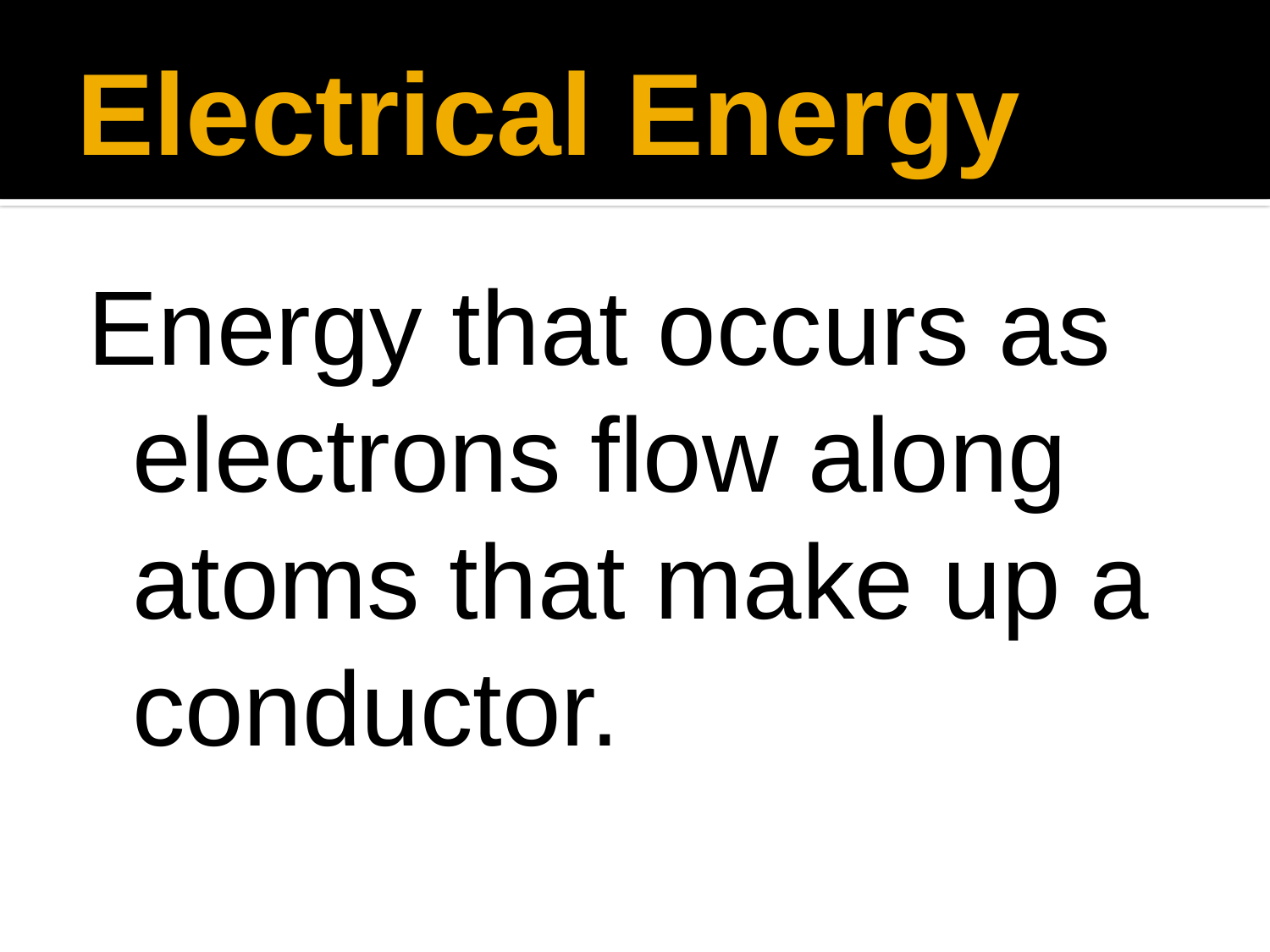

# Electrical Energy
Energy that occurs as electrons flow along atoms that make up a conductor.